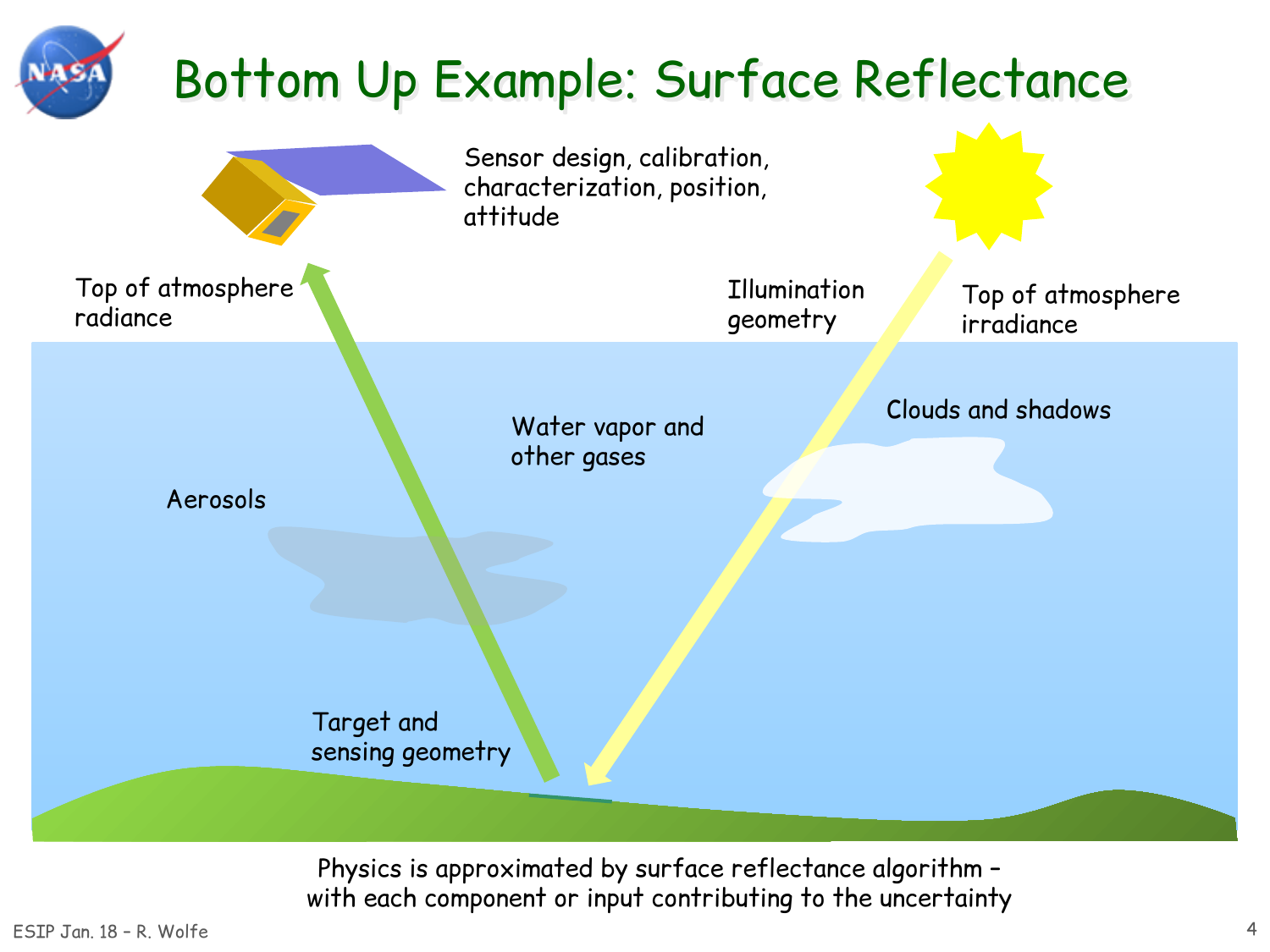

# Bottom Up Example: Surface Reflectance

Sensor design, calibration, characterization, position, attitude

Top of atmosphere radiance
Illumination geometry
Top of atmosphere irradiance

Clouds and shadows
Water vapor and other gases

Aerosols

Target and sensing geometry

Physics is approximated by surface reflectance algorithm – with each component or input contributing to the uncertainty
4